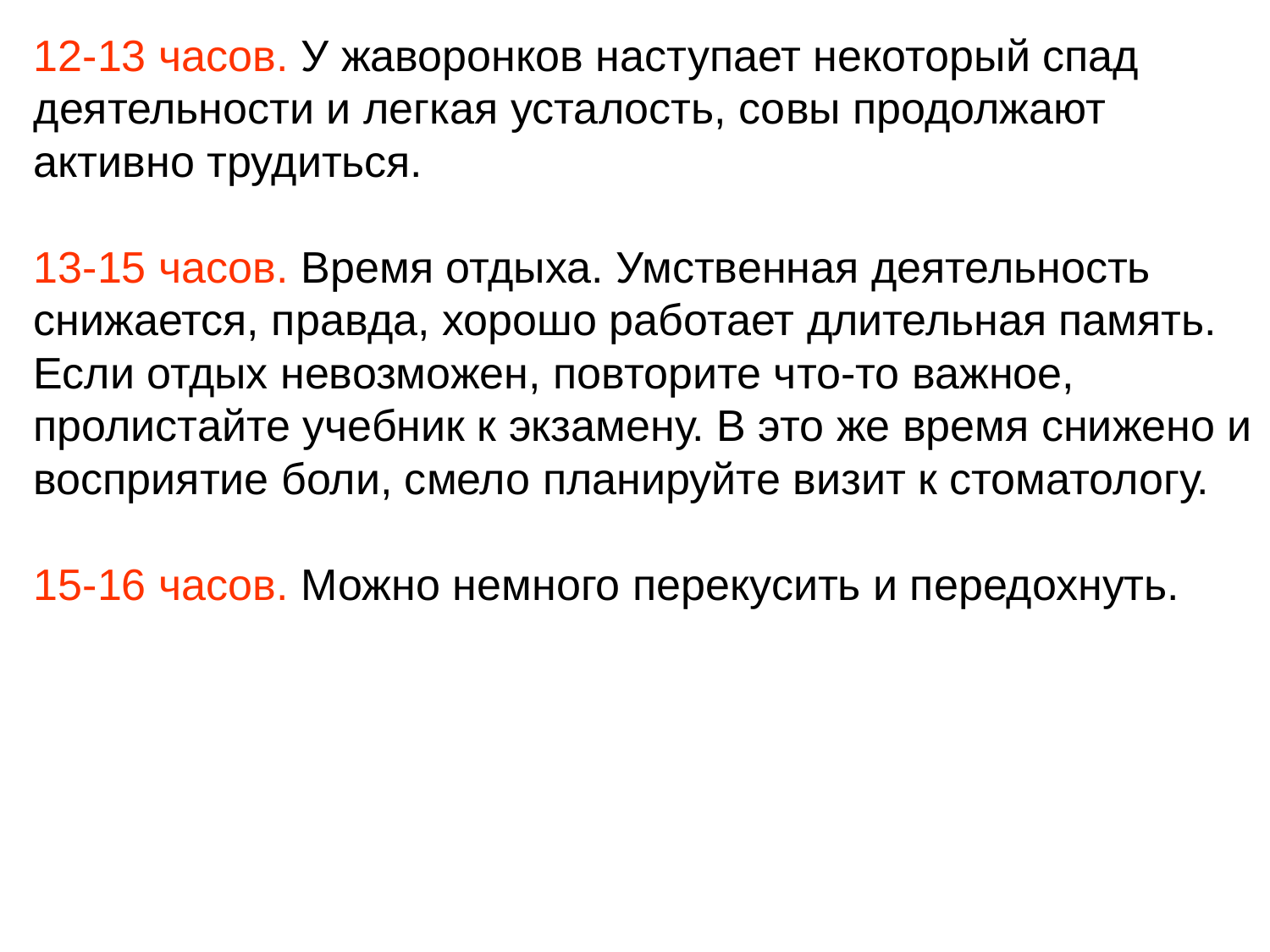

12-13 часов. У жаворонков наступает некоторый спад деятельности и легкая усталость, совы продолжают активно трудиться.

13-15 часов. Время отдыха. Умственная деятельность снижается, правда, хорошо работает длительная память. Если отдых невозможен, повторите что-то важное, пролистайте учебник к экзамену. В это же время снижено и восприятие боли, смело планируйте визит к стоматологу.

15-16 часов. Можно немного перекусить и передохнуть.